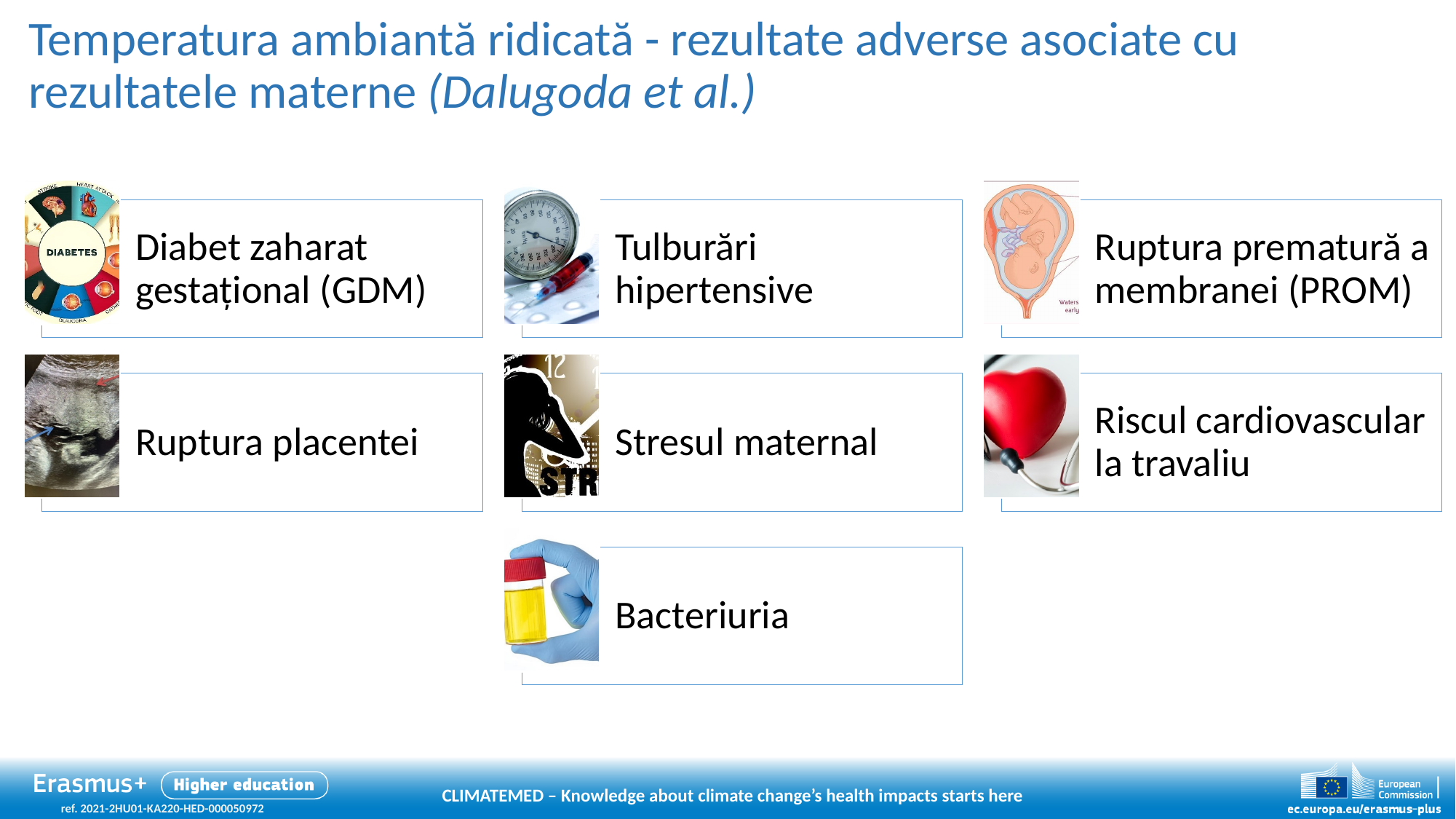

# Temperatura ambiantă ridicată - rezultate adverse asociate cu rezultatele materne (Dalugoda et al.)
Diabet zaharat gestațional (GDM)
Tulburări hipertensive
Ruptura prematură a membranei (PROM)
Ruptura placentei
Stresul maternal
Riscul cardiovascular la travaliu
Bacteriuria